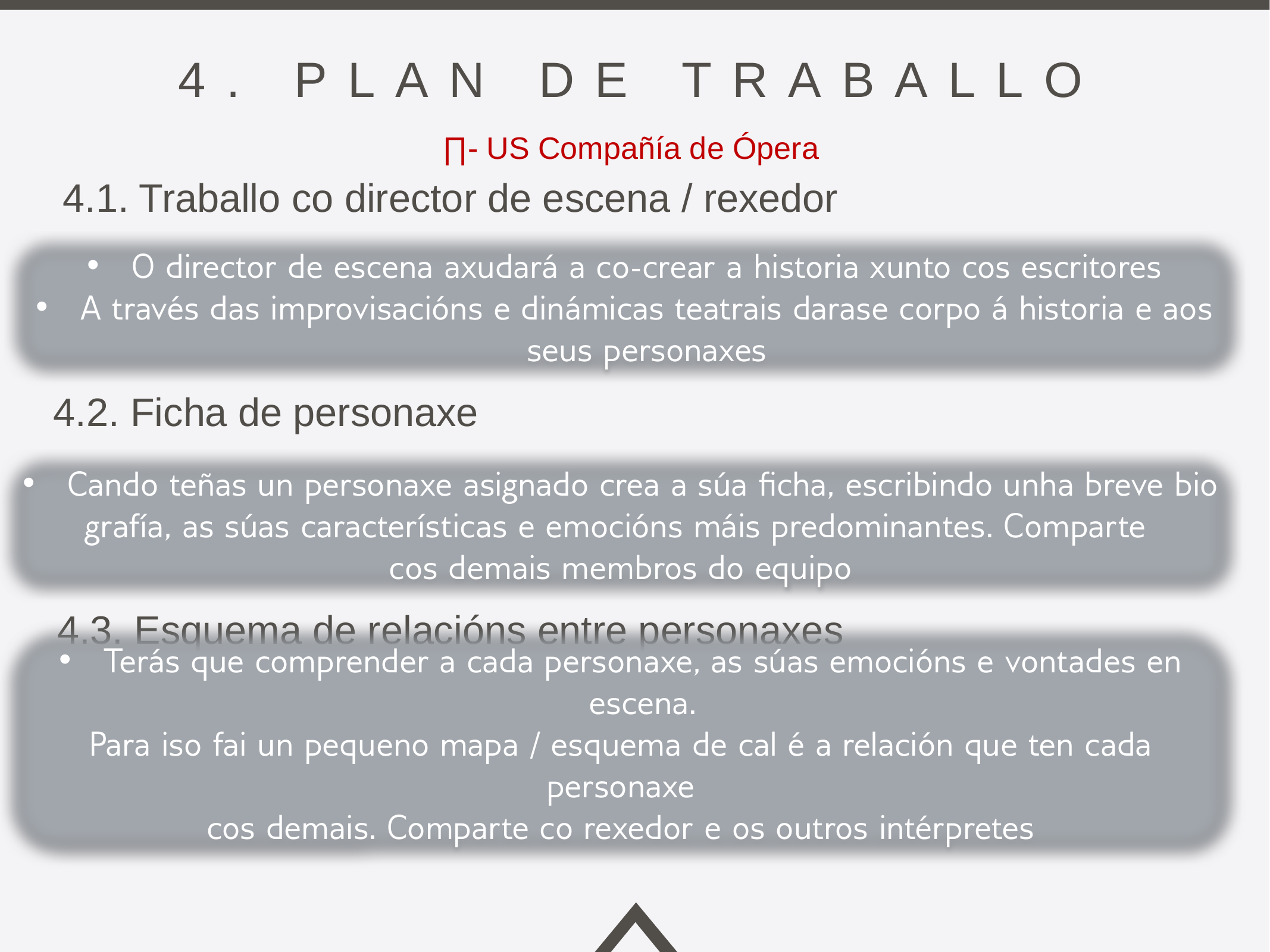

4. plan de traballo
∏- US Compañía de Ópera
4.1. Traballo co director de escena / rexedor
O director de escena axudará a co-crear a historia xunto cos escritores
A través das improvisacións e dinámicas teatrais darase corpo á historia e aos seus personaxes
4.2. Ficha de personaxe
Cando teñas un personaxe asignado crea a súa ficha, escribindo unha breve bio
grafía, as súas características e emocións máis predominantes. Comparte
cos demais membros do equipo
4.3. Esquema de relacións entre personaxes
Terás que comprender a cada personaxe, as súas emocións e vontades en escena.
Para iso fai un pequeno mapa / esquema de cal é a relación que ten cada personaxe
cos demais. Comparte co rexedor e os outros intérpretes